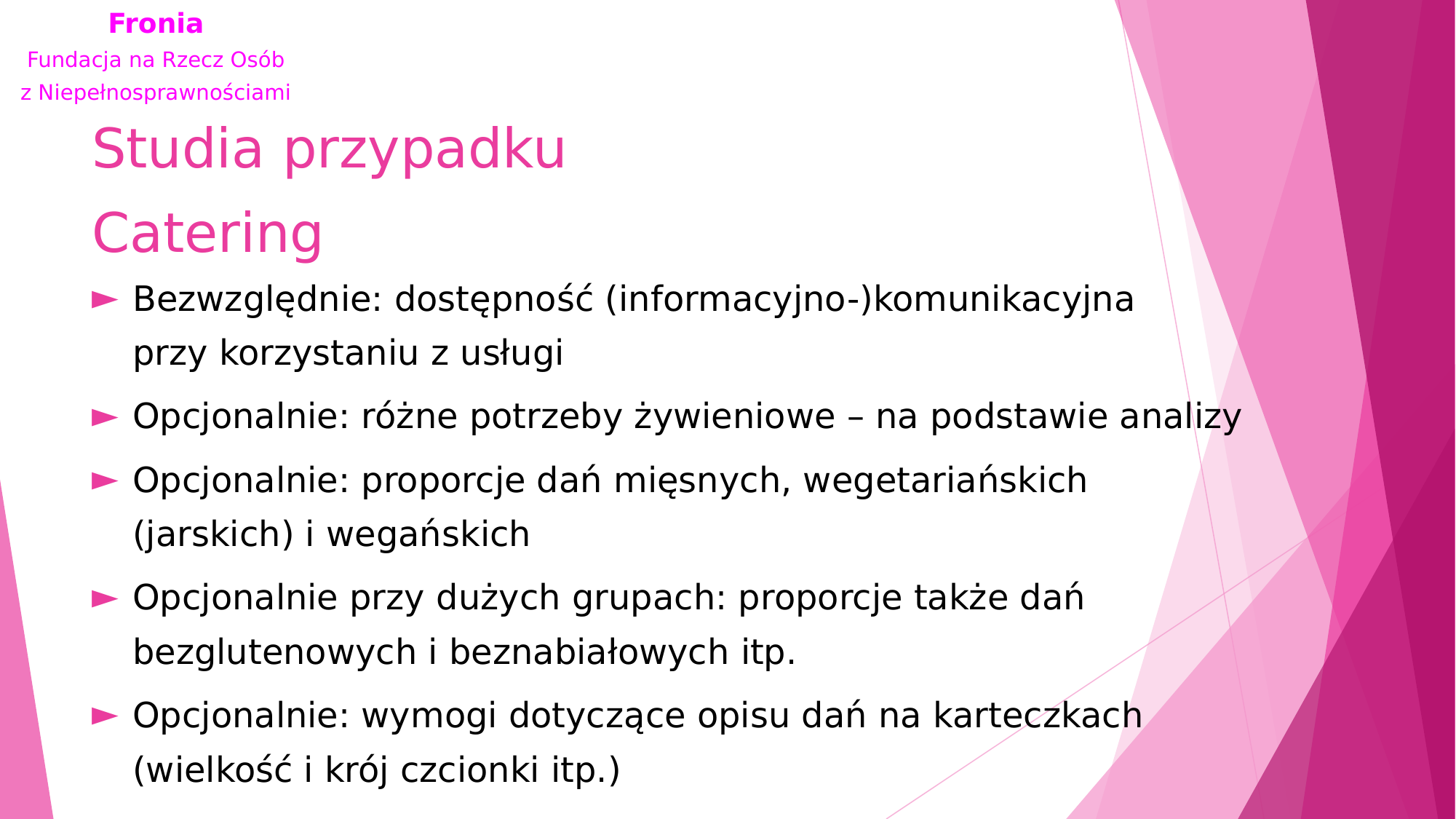

# Studia przypadku Catering
Bezwzględnie: dostępność (informacyjno-)komunikacyjna przy korzystaniu z usługi
Opcjonalnie: różne potrzeby żywieniowe – na podstawie analizy
Opcjonalnie: proporcje dań mięsnych, wegetariańskich (jarskich) i wegańskich
Opcjonalnie przy dużych grupach: proporcje także dań bezglutenowych i beznabiałowych itp.
Opcjonalnie: wymogi dotyczące opisu dań na karteczkach (wielkość i krój czcionki itp.)